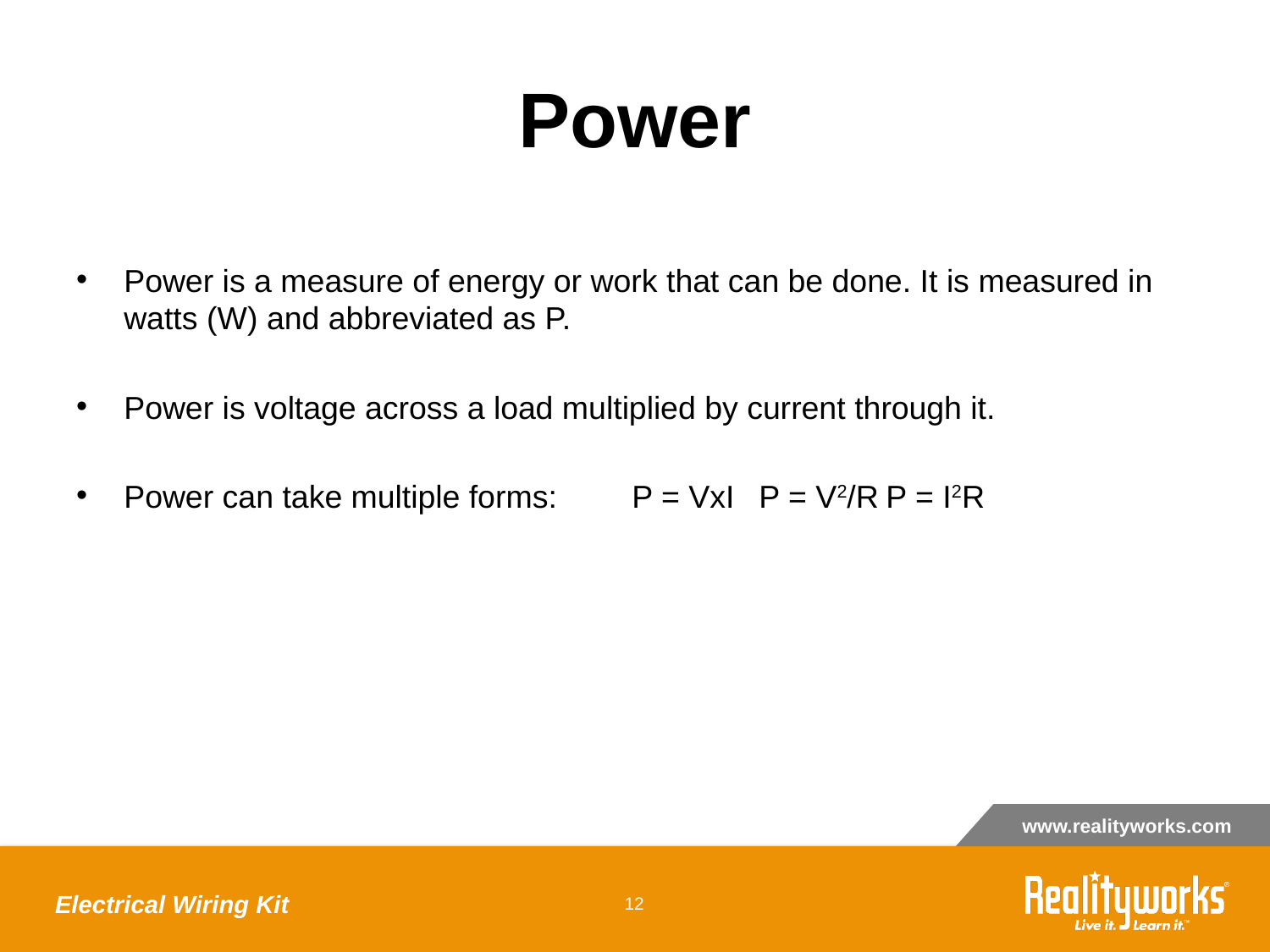

# Power
Power is a measure of energy or work that can be done. It is measured in watts (W) and abbreviated as P.

Power is voltage across a load multiplied by current through it.

Power can take multiple forms: 	P = VxI	P = V2/R	P = I2R

Electrical Wiring Kit
12